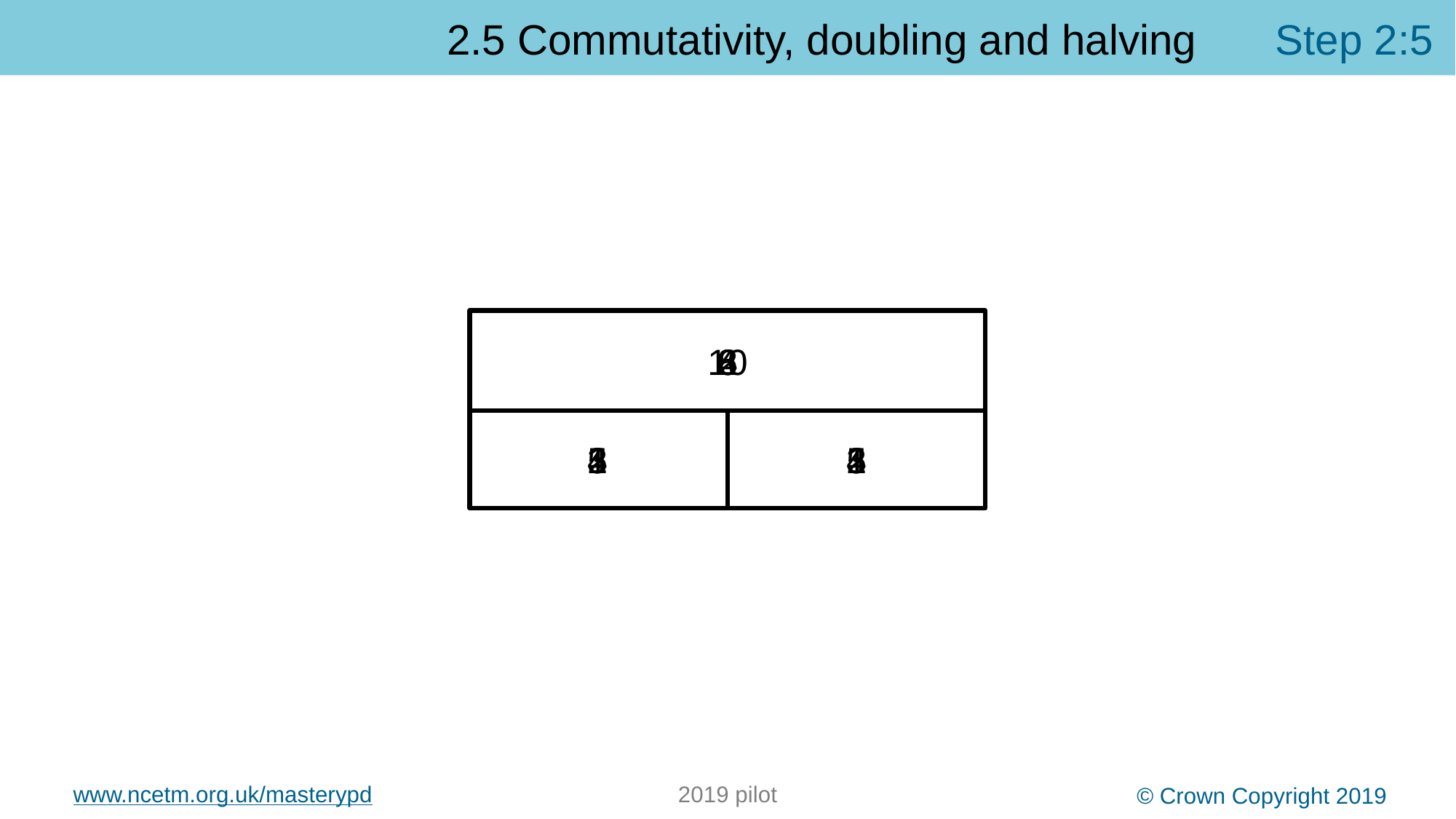

2.5 Commutativity, doubling and halving	  Step 2:5

10
8
6
4
2
5
5
1
1
2
2
3
3
4
4